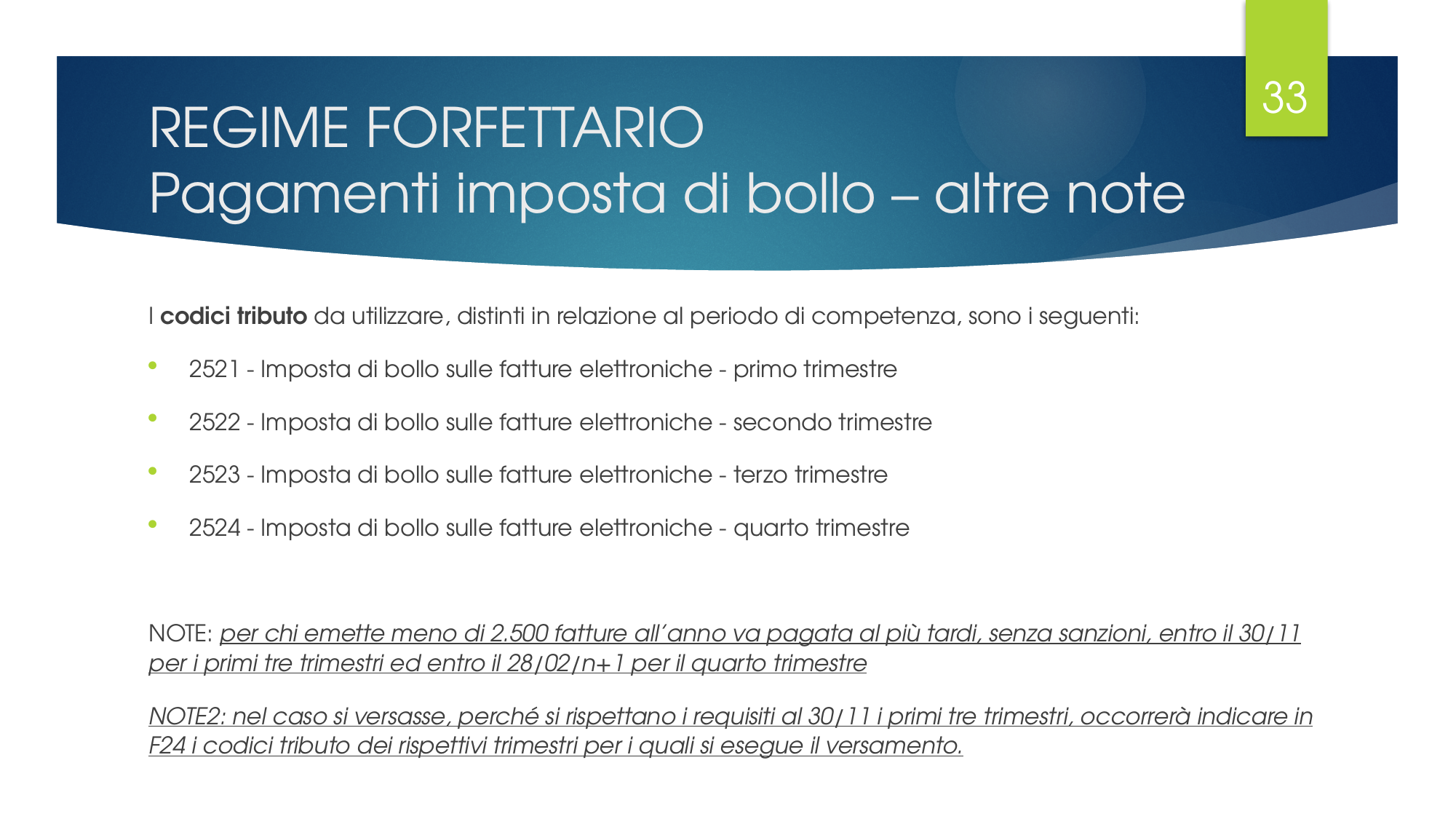

33
# REGIME FORFETTARIO Pagamenti imposta di bollo – altre note
I codici tributo da utilizzare, distinti in relazione al periodo di competenza, sono i seguenti:
2521 - Imposta di bollo sulle fatture elettroniche - primo trimestre
2522 - Imposta di bollo sulle fatture elettroniche - secondo trimestre
2523 - Imposta di bollo sulle fatture elettroniche - terzo trimestre
2524 - Imposta di bollo sulle fatture elettroniche - quarto trimestre

NOTE: per chi emette meno di 2.500 fatture all’anno va pagata al più tardi, senza sanzioni, entro il 30/11 per i primi tre trimestri ed entro il 28/02/n+1 per il quarto trimestre
NOTE2: nel caso si versasse, perché si rispettano i requisiti al 30/11 i primi tre trimestri, occorrerà indicare in F24 i codici tributo dei rispettivi trimestri per i quali si esegue il versamento.